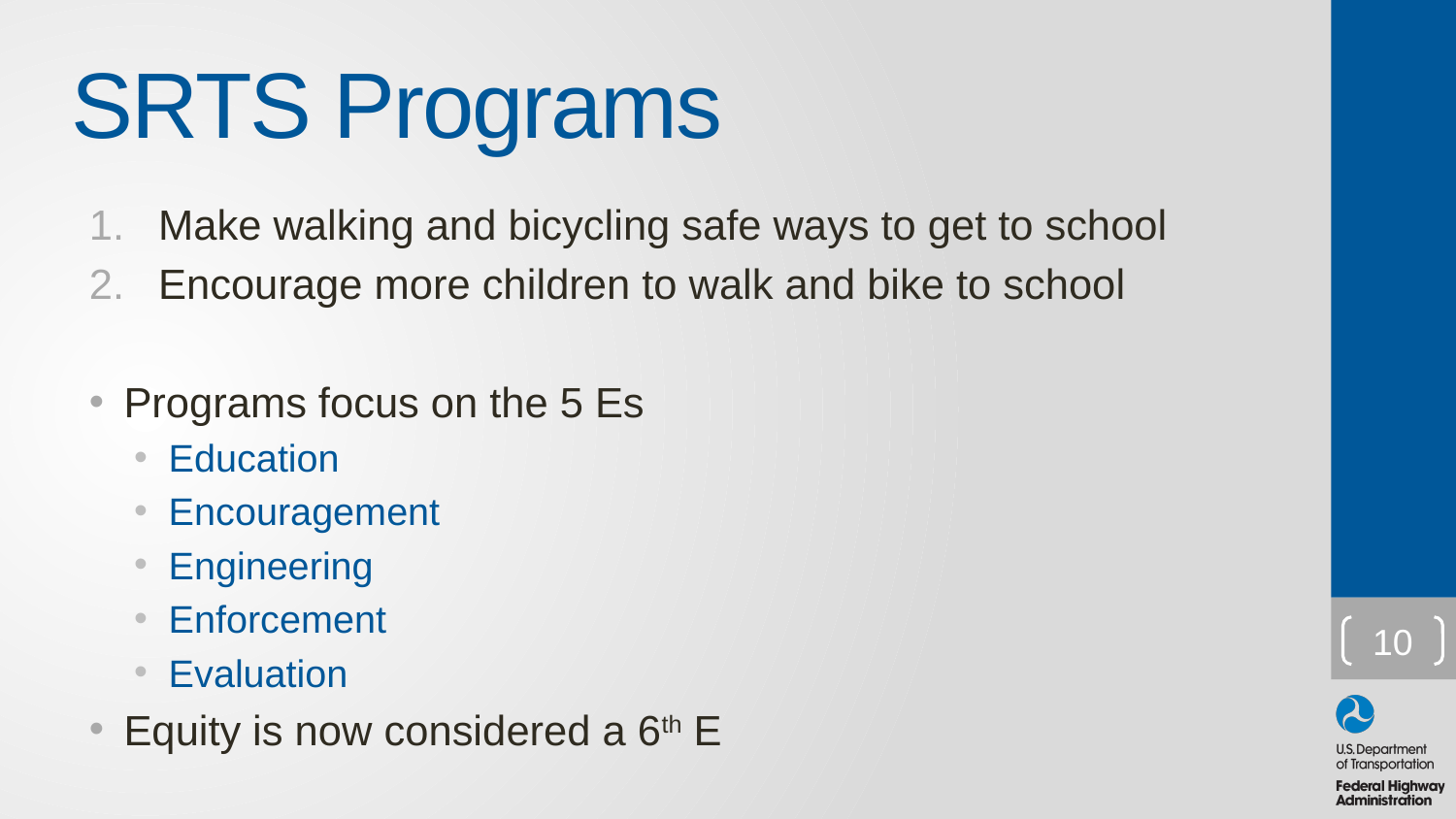

# SRTS Programs
Make walking and bicycling safe ways to get to school
Encourage more children to walk and bike to school

Programs focus on the 5 Es
Education
Encouragement
Engineering
Enforcement
Evaluation
Equity is now considered a 6th E
10